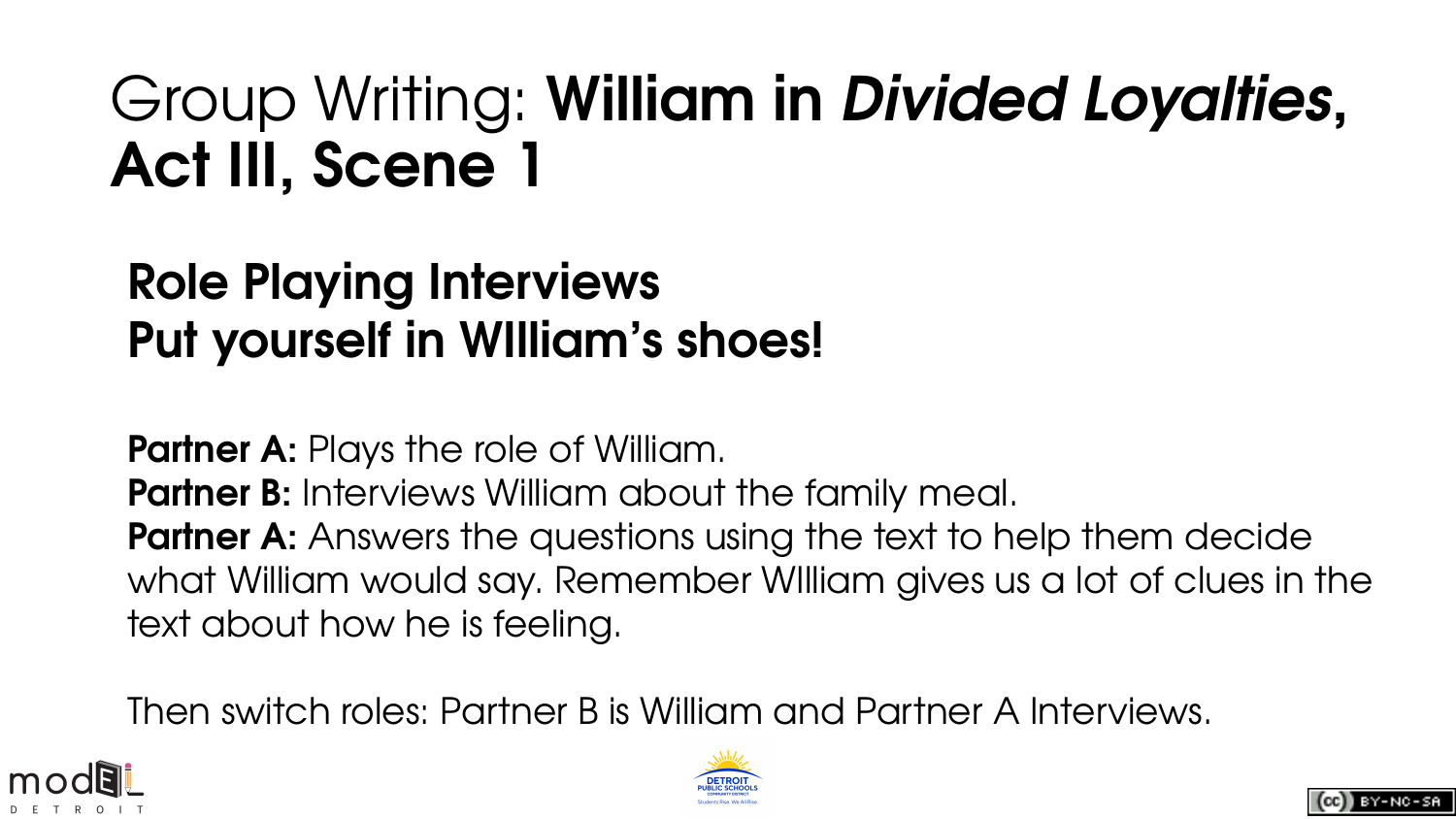

# Group Writing: William in Divided Loyalties, Act III, Scene 1
Role Playing Interviews
Put yourself in WIlliam’s shoes!

Partner A: Plays the role of William.
Partner B: Interviews William about the family meal.
Partner A: Answers the questions using the text to help them decide what William would say. Remember WIlliam gives us a lot of clues in the text about how he is feeling.

Then switch roles: Partner B is William and Partner A Interviews.